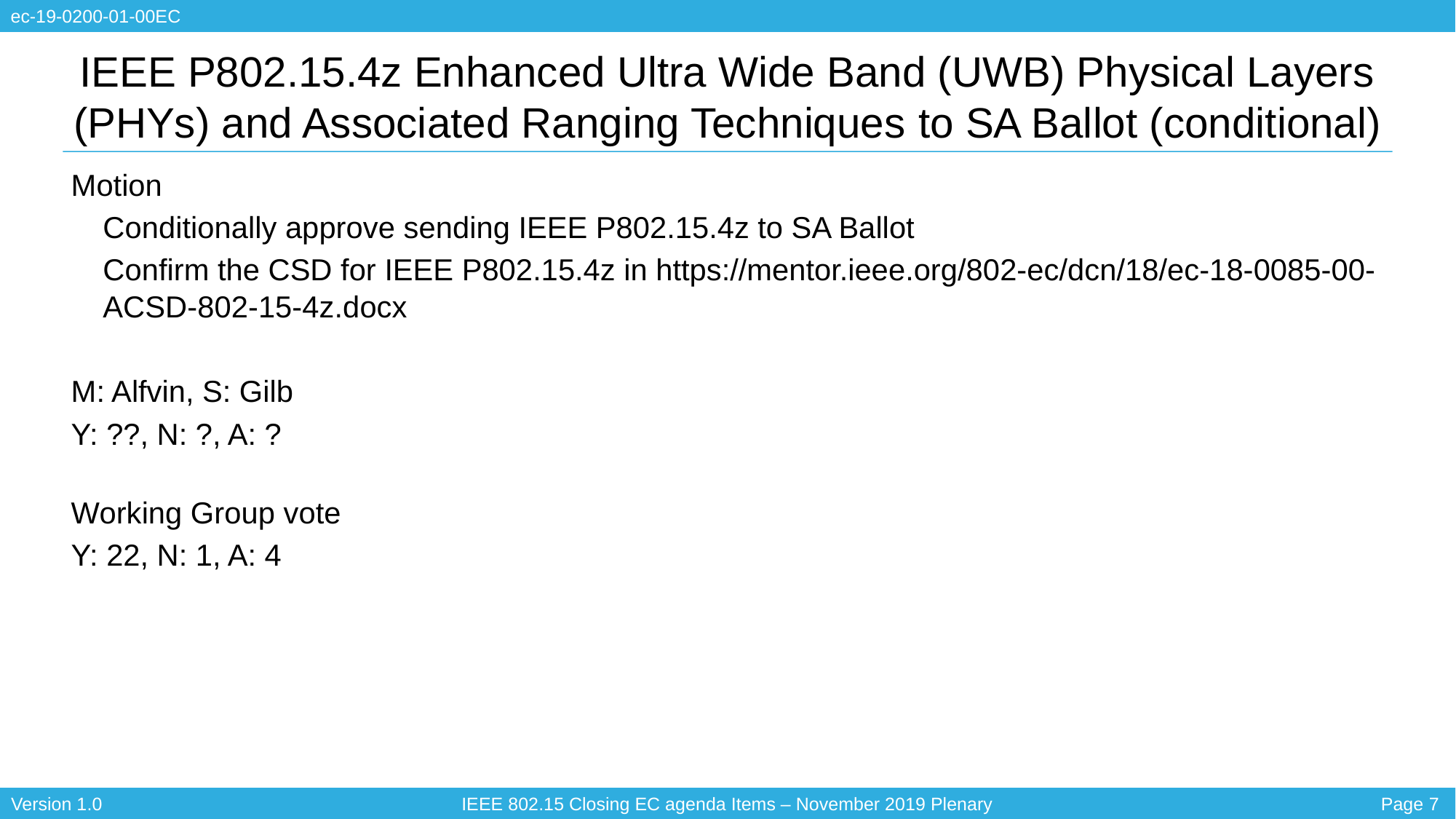

# IEEE P802.15.4z Enhanced Ultra Wide Band (UWB) Physical Layers (PHYs) and Associated Ranging Techniques to SA Ballot (conditional)
Motion
Conditionally approve sending IEEE P802.15.4z to SA Ballot
Confirm the CSD for IEEE P802.15.4z in https://mentor.ieee.org/802-ec/dcn/18/ec-18-0085-00-ACSD-802-15-4z.docx

M: Alfvin, S: Gilb
Y: ??, N: ?, A: ?
Working Group vote
Y: 22, N: 1, A: 4